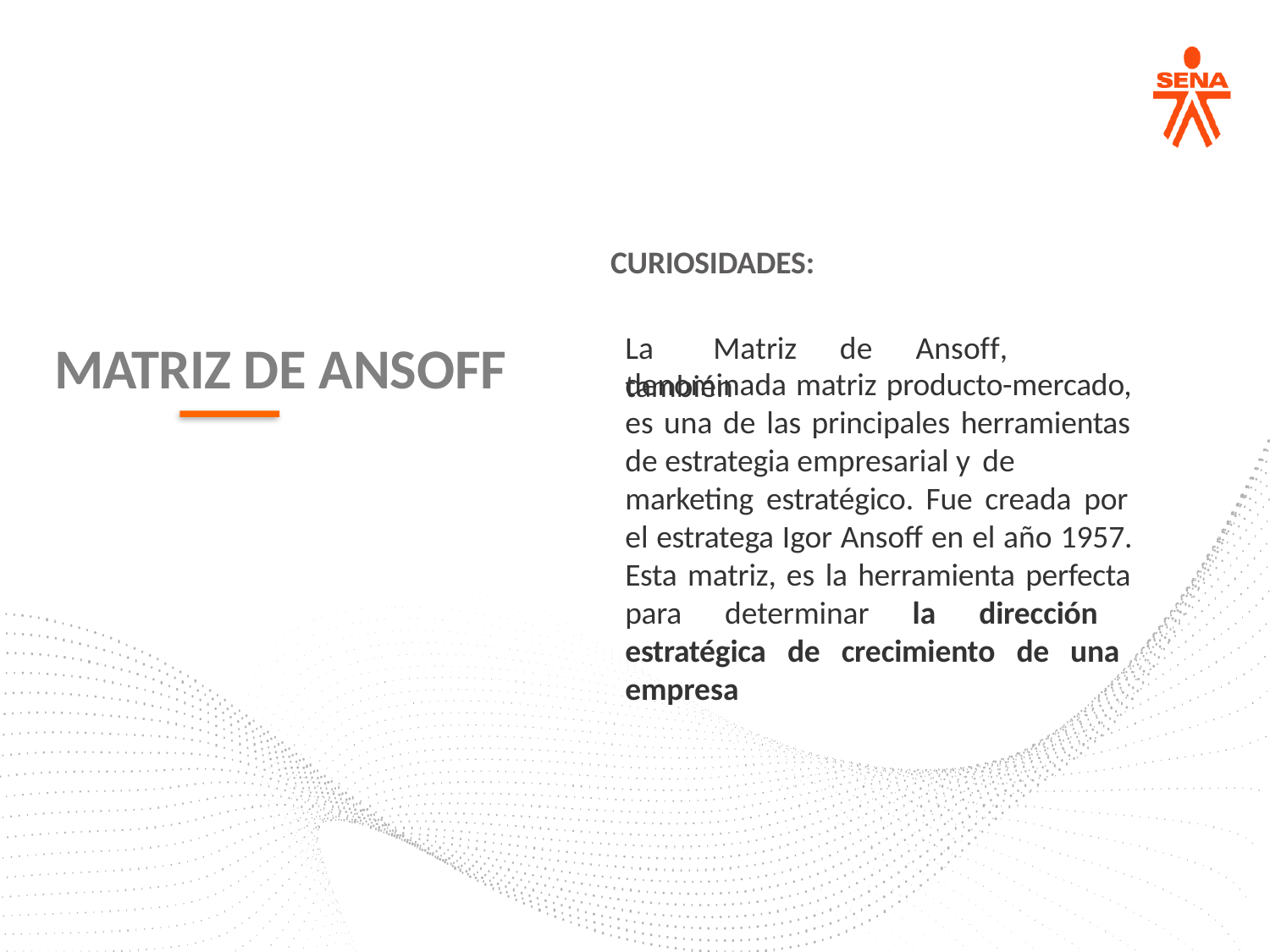

CURIOSIDADES:

La	Matriz	de	Ansoff,	también
MATRIZ DE ANSOFF
denominada matriz producto-mercado,  es una de las principales herramientas  de estrategia empresarial y de

marketing estratégico. Fue creada por  el estratega Igor Ansoff en el año 1957.  Esta matriz, es la herramienta perfecta  para determinar la dirección  estratégica de crecimiento de una  empresa